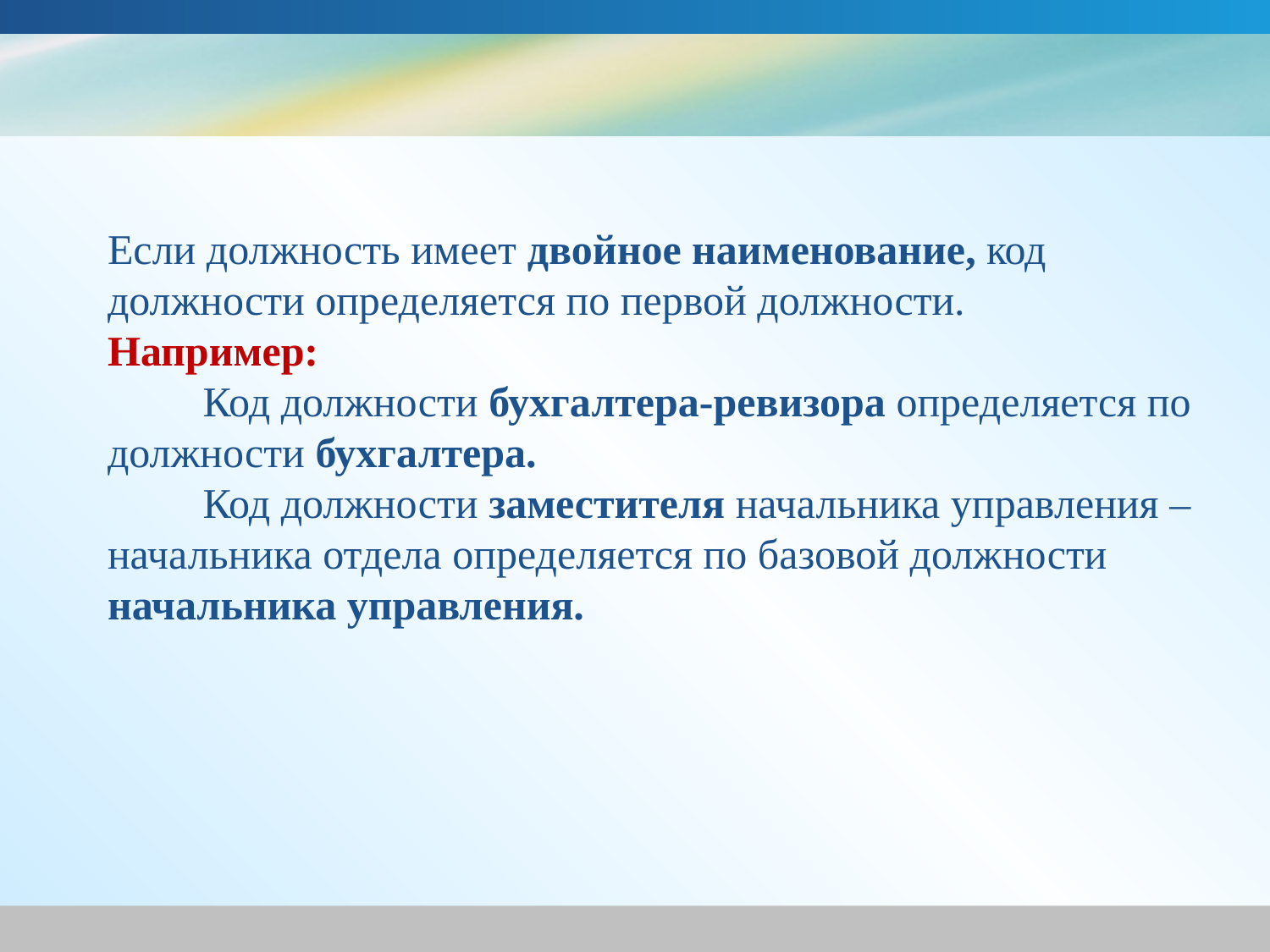

Если должность имеет двойное наименование, код должности определяется по первой должности.
Например:
         Код должности бухгалтера-ревизора определяется по должности бухгалтера.
         Код должности заместителя начальника управления – начальника отдела определяется по базовой должности начальника управления.